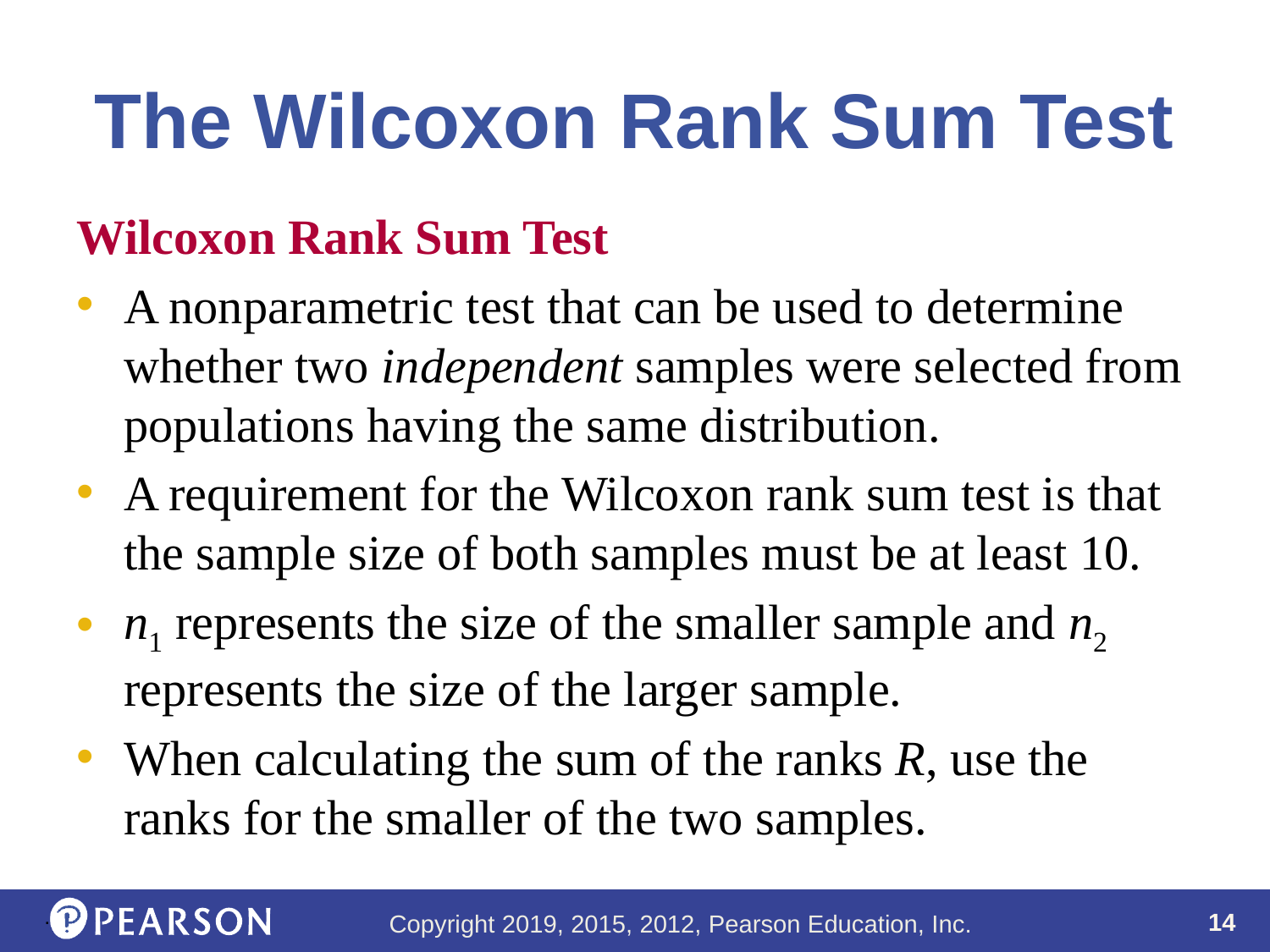

# The Wilcoxon Rank Sum Test
Wilcoxon Rank Sum Test
A nonparametric test that can be used to determine whether two independent samples were selected from populations having the same distribution.
A requirement for the Wilcoxon rank sum test is that the sample size of both samples must be at least 10.
n1 represents the size of the smaller sample and n2 represents the size of the larger sample.
When calculating the sum of the ranks R, use the ranks for the smaller of the two samples.

.